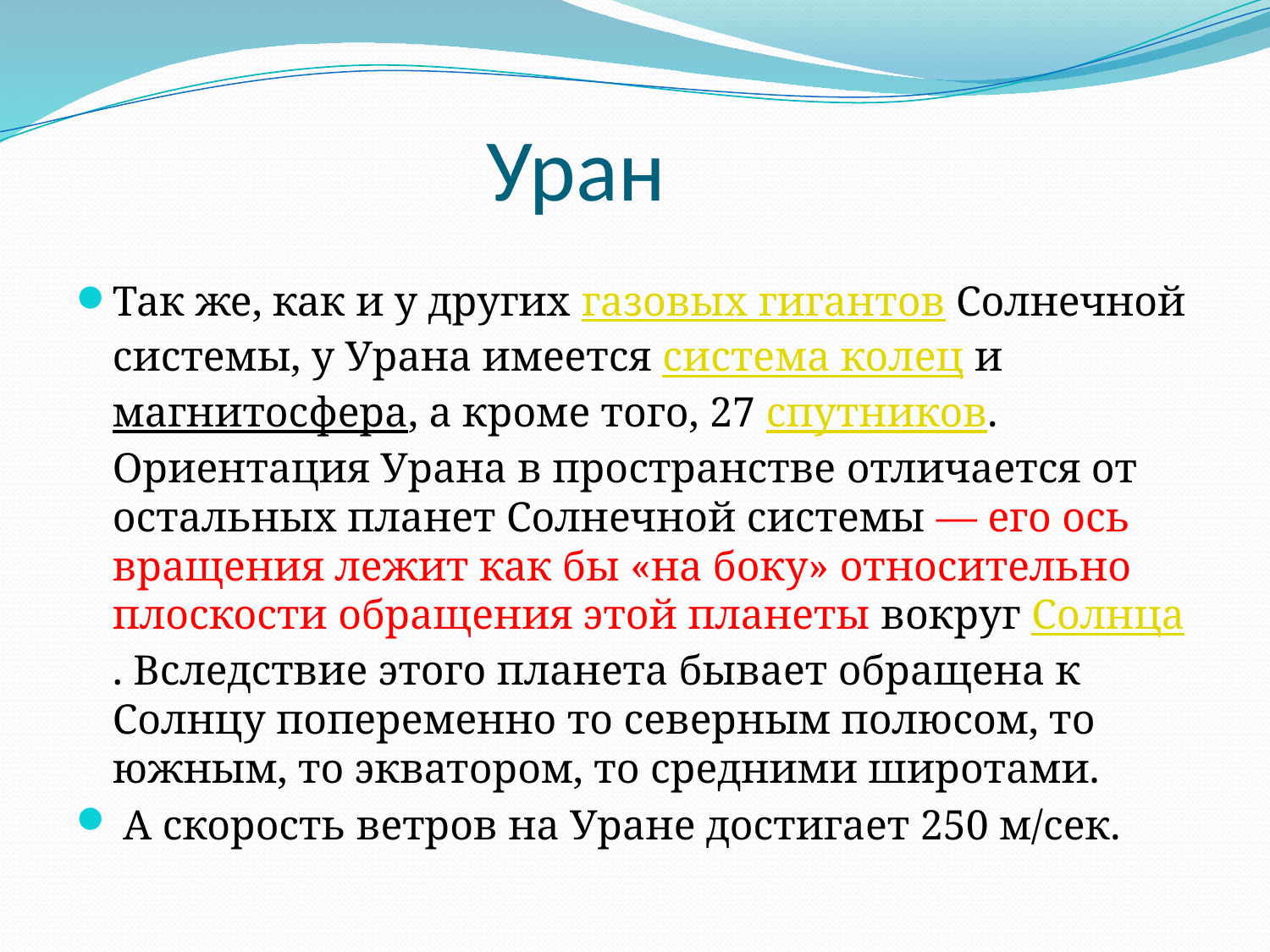

# Уран
Так же, как и у других газовых гигантов Солнечной системы, у Урана имеется система колец и магнитосфера, а кроме того, 27 спутников. Ориентация Урана в пространстве отличается от остальных планет Солнечной системы — его ось вращения лежит как бы «на боку» относительно плоскости обращения этой планеты вокруг Солнца. Вследствие этого планета бывает обращена к Солнцу попеременно то северным полюсом, то южным, то экватором, то средними широтами.
 А скорость ветров на Уране достигает 250 м/сек.